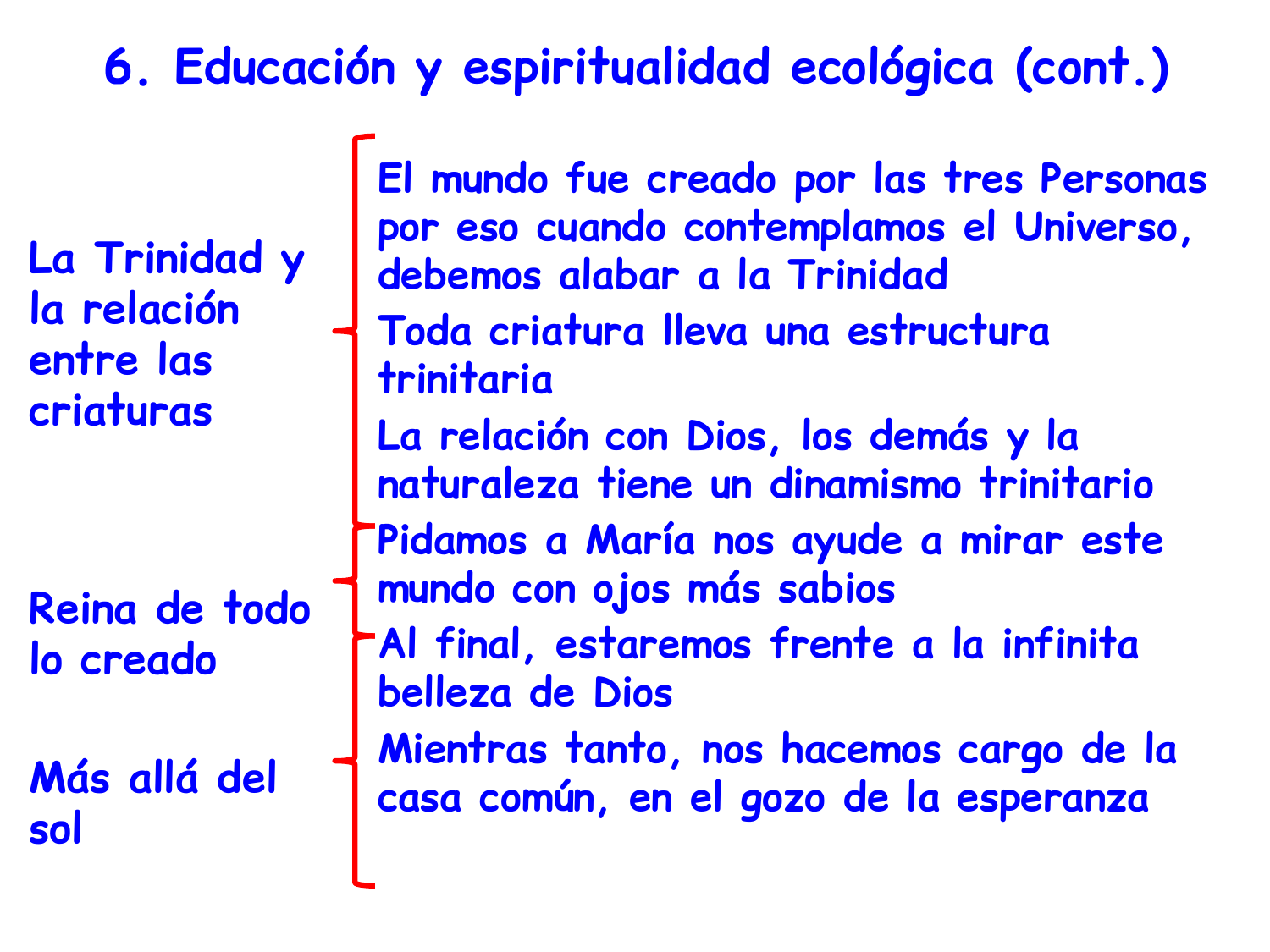

# 6. Educación y espiritualidad ecológica (cont.)

La Trinidad y la relación entre las criaturas

Reina de todo lo creado

Más allá del sol

El mundo fue creado por las tres Personas por eso cuando contemplamos el Universo, debemos alabar a la Trinidad
Toda criatura lleva una estructura trinitaria
La relación con Dios, los demás y la naturaleza tiene un dinamismo trinitario
Pidamos a María nos ayude a mirar este mundo con ojos más sabios
Al final, estaremos frente a la infinita belleza de Dios
Mientras tanto, nos hacemos cargo de la casa común, en el gozo de la esperanza